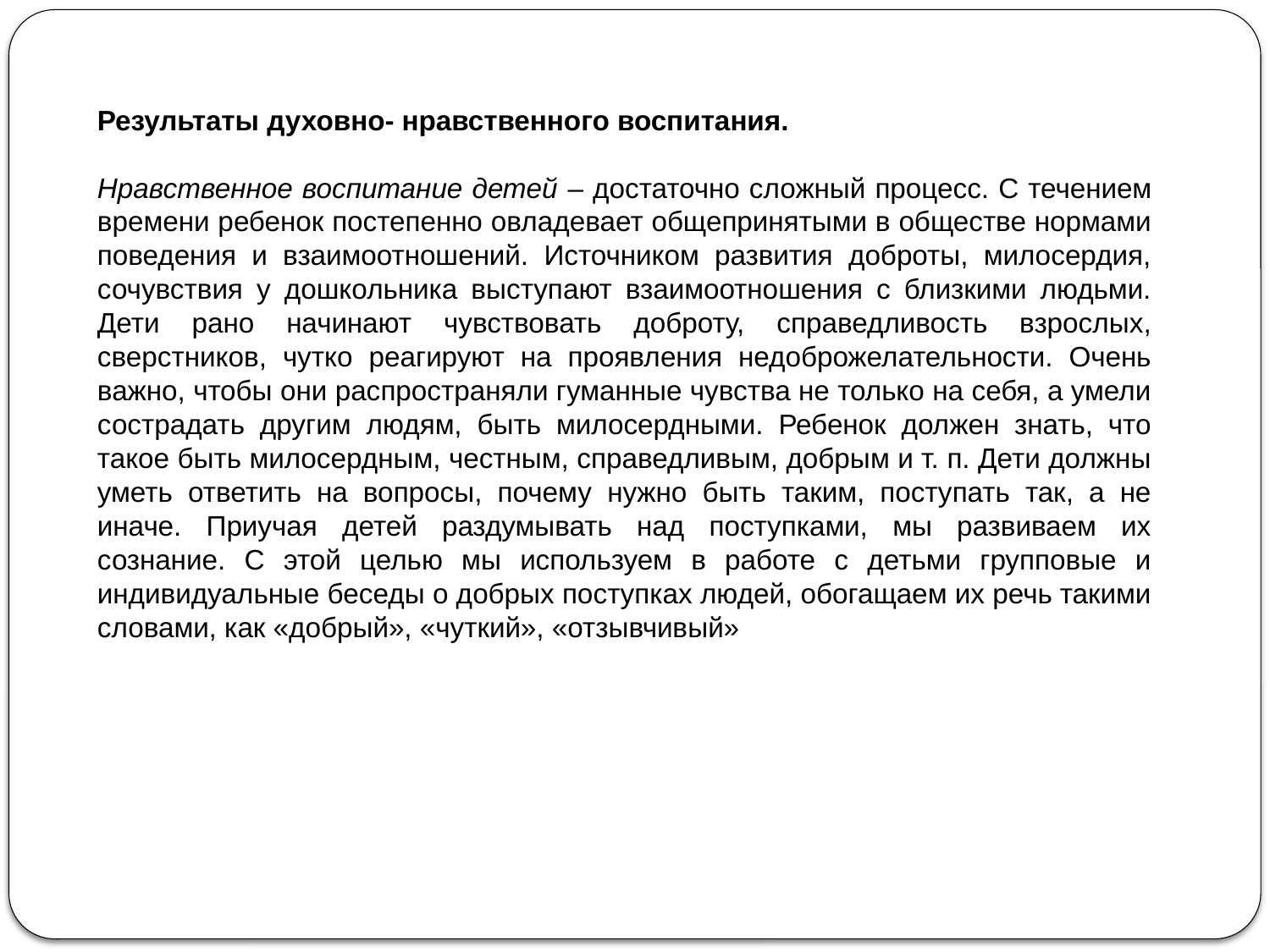

Результаты духовно- нравственного воспитания.

Нравственное воспитание детей – достаточно сложный процесс. С течением времени ребенок постепенно овладевает общепринятыми в обществе нормами поведения и взаимоотношений. Источником развития доброты, милосердия, сочувствия у дошкольника выступают взаимоотношения с близкими людьми. Дети рано начинают чувствовать доброту, справедливость взрослых, сверстников, чутко реагируют на проявления недоброжелательности. Очень важно, чтобы они распространяли гуманные чувства не только на себя, а умели сострадать другим людям, быть милосердными. Ребенок должен знать, что такое быть милосердным, честным, справедливым, добрым и т. п. Дети должны уметь ответить на вопросы, почему нужно быть таким, поступать так, а не иначе. Приучая детей раздумывать над поступками, мы развиваем их сознание. С этой целью мы используем в работе с детьми групповые и индивидуальные беседы о добрых поступках людей, обогащаем их речь такими словами, как «добрый», «чуткий», «отзывчивый»